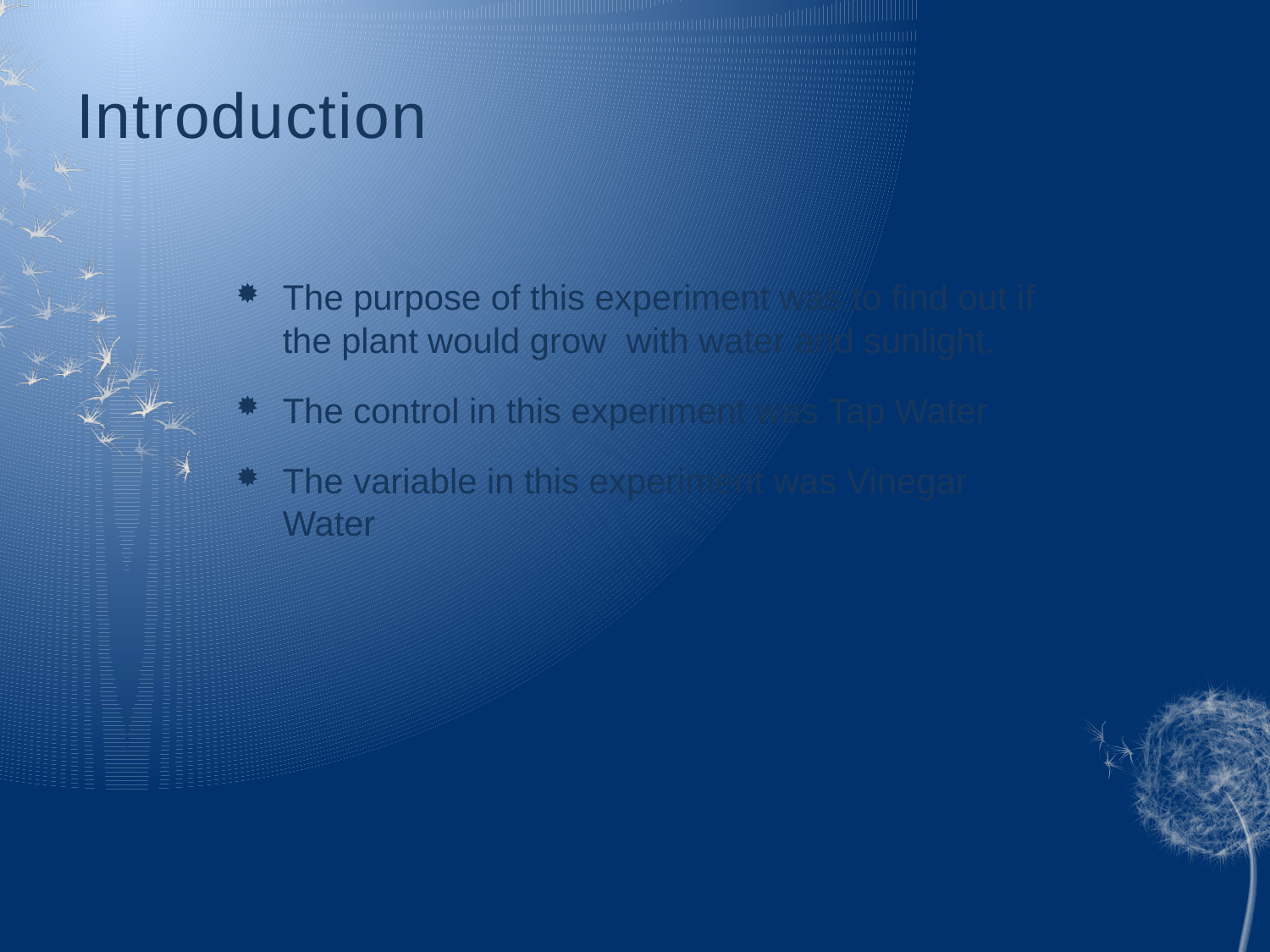

# Introduction
The purpose of this experiment was to find out if the plant would grow  with water and sunlight.
The control in this experiment was Tap Water
The variable in this experiment was Vinegar Water